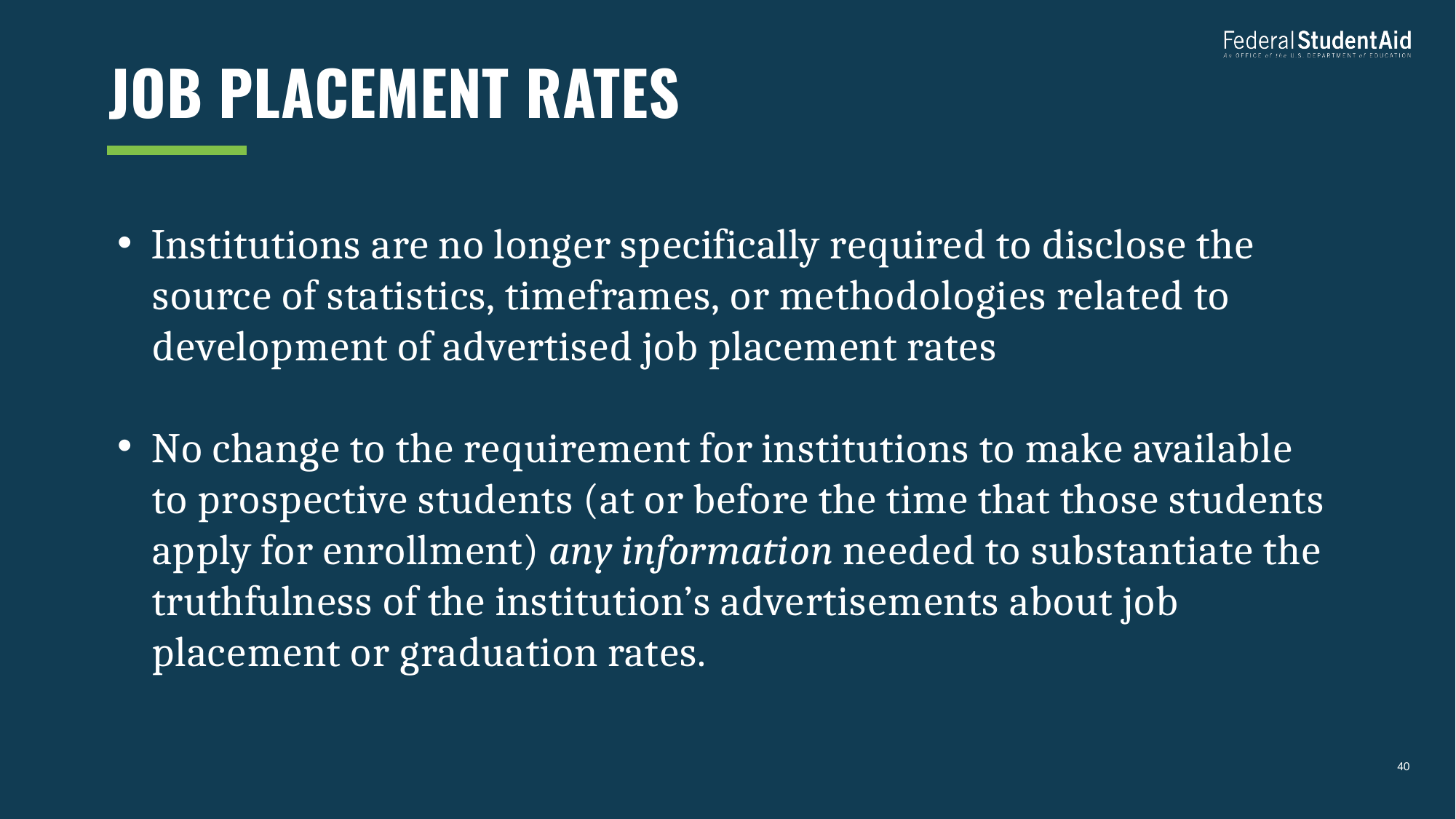

# Job placement rates
Institutions are no longer specifically required to disclose the source of statistics, timeframes, or methodologies related to development of advertised job placement rates

No change to the requirement for institutions to make available to prospective students (at or before the time that those students apply for enrollment) any information needed to substantiate the truthfulness of the institution’s advertisements about job placement or graduation rates.
40